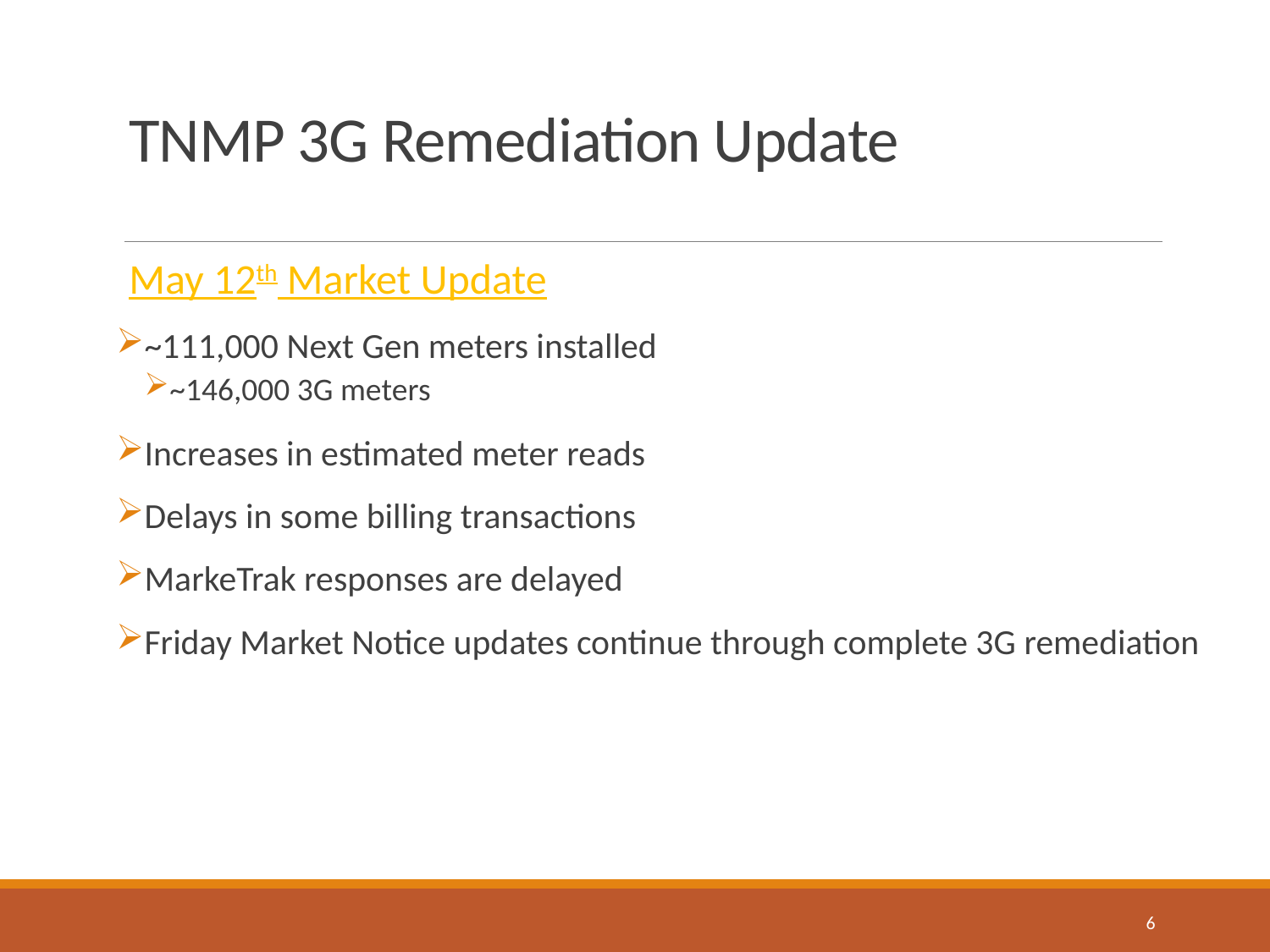

TNMP 3G Remediation Update
May 12th Market Update
~111,000 Next Gen meters installed
~146,000 3G meters
Increases in estimated meter reads
Delays in some billing transactions
MarkeTrak responses are delayed
Friday Market Notice updates continue through complete 3G remediation

6